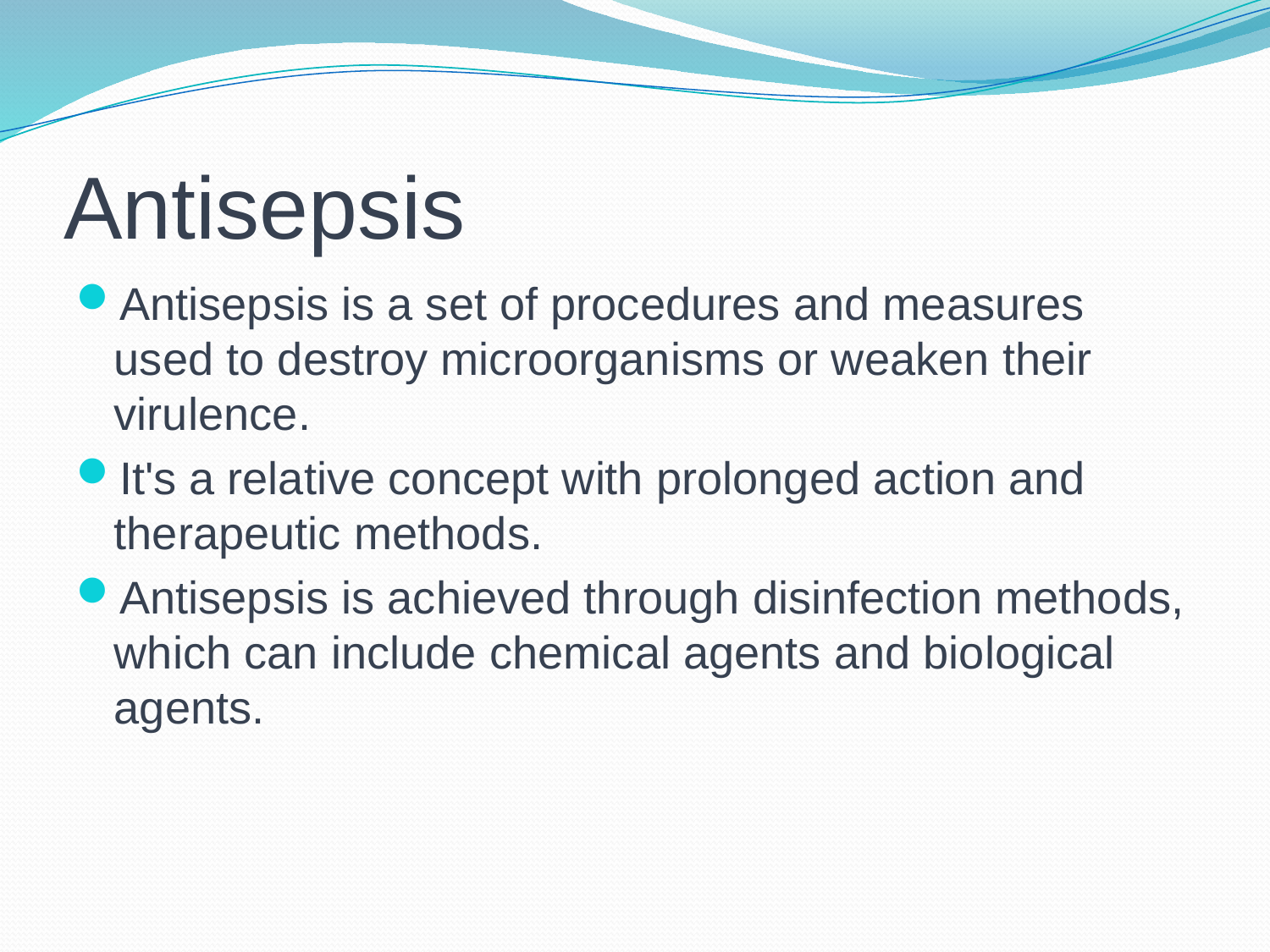

# Antisepsis
Antisepsis is a set of procedures and measures used to destroy microorganisms or weaken their virulence.
It's a relative concept with prolonged action and therapeutic methods.
Antisepsis is achieved through disinfection methods, which can include chemical agents and biological agents.